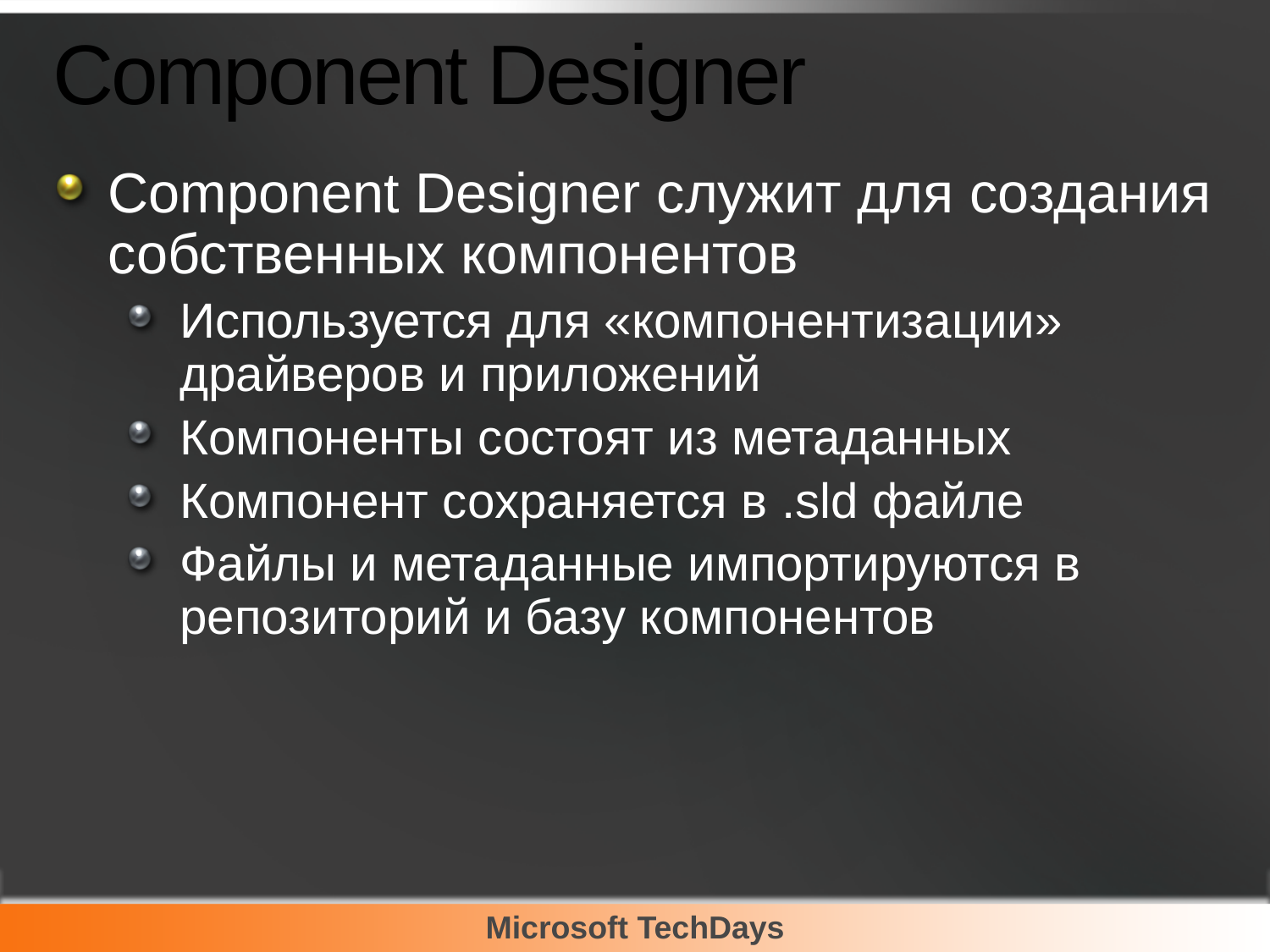

# Component Designer
Component Designer служит для создания собственных компонентов
Используется для «компонентизации» драйверов и приложений
Компоненты состоят из метаданных
Компонент сохраняется в .sld файле
Файлы и метаданные импортируются в репозиторий и базу компонентов